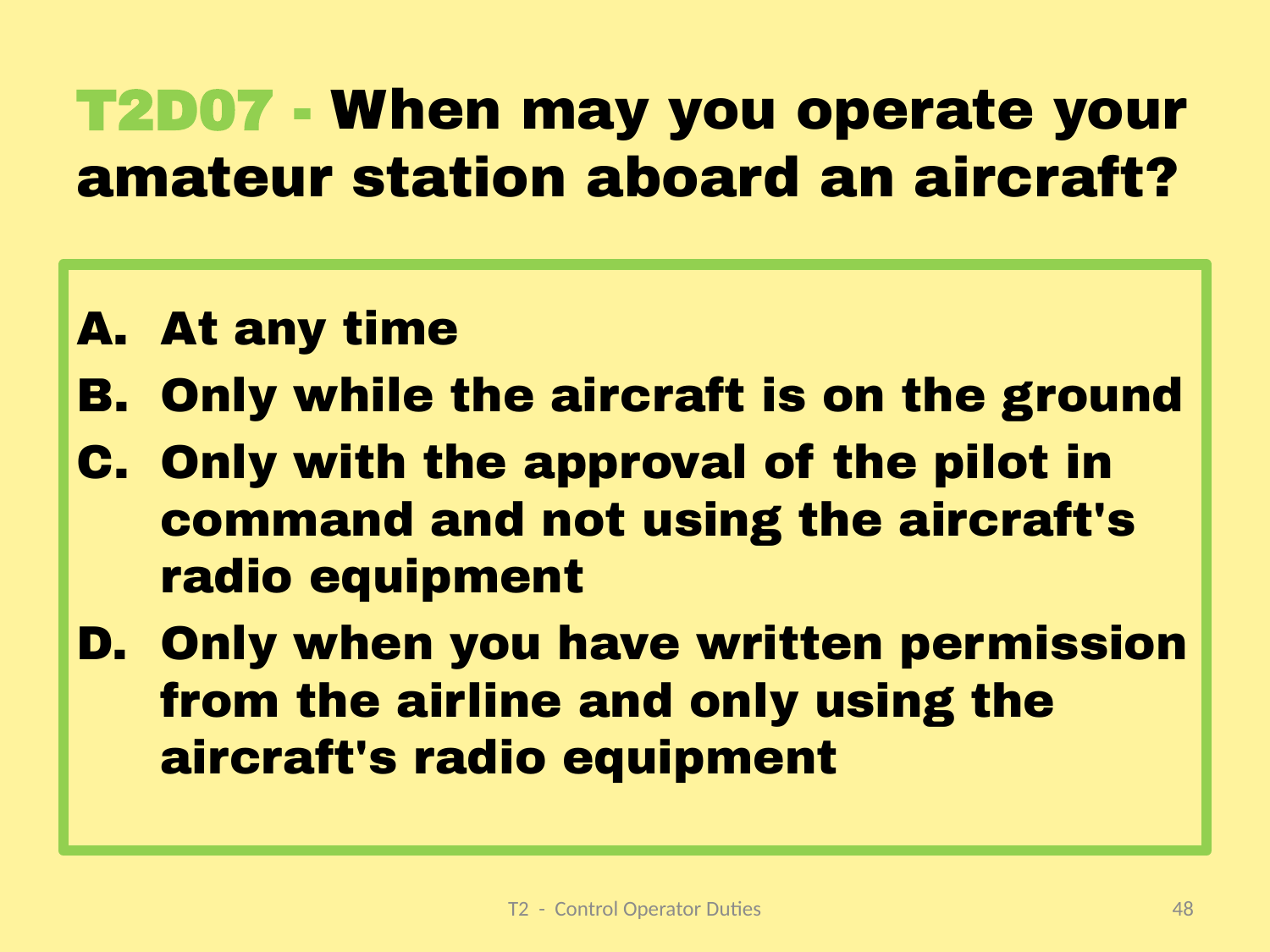

# T2D07 - When may you operate your amateur station aboard an aircraft?

At any time
Only while the aircraft is on the ground
Only with the approval of the pilot in command and not using the aircraft's radio equipment
Only when you have written permission from the airline and only using the aircraft's radio equipment

T2  -  Control Operator Duties
48